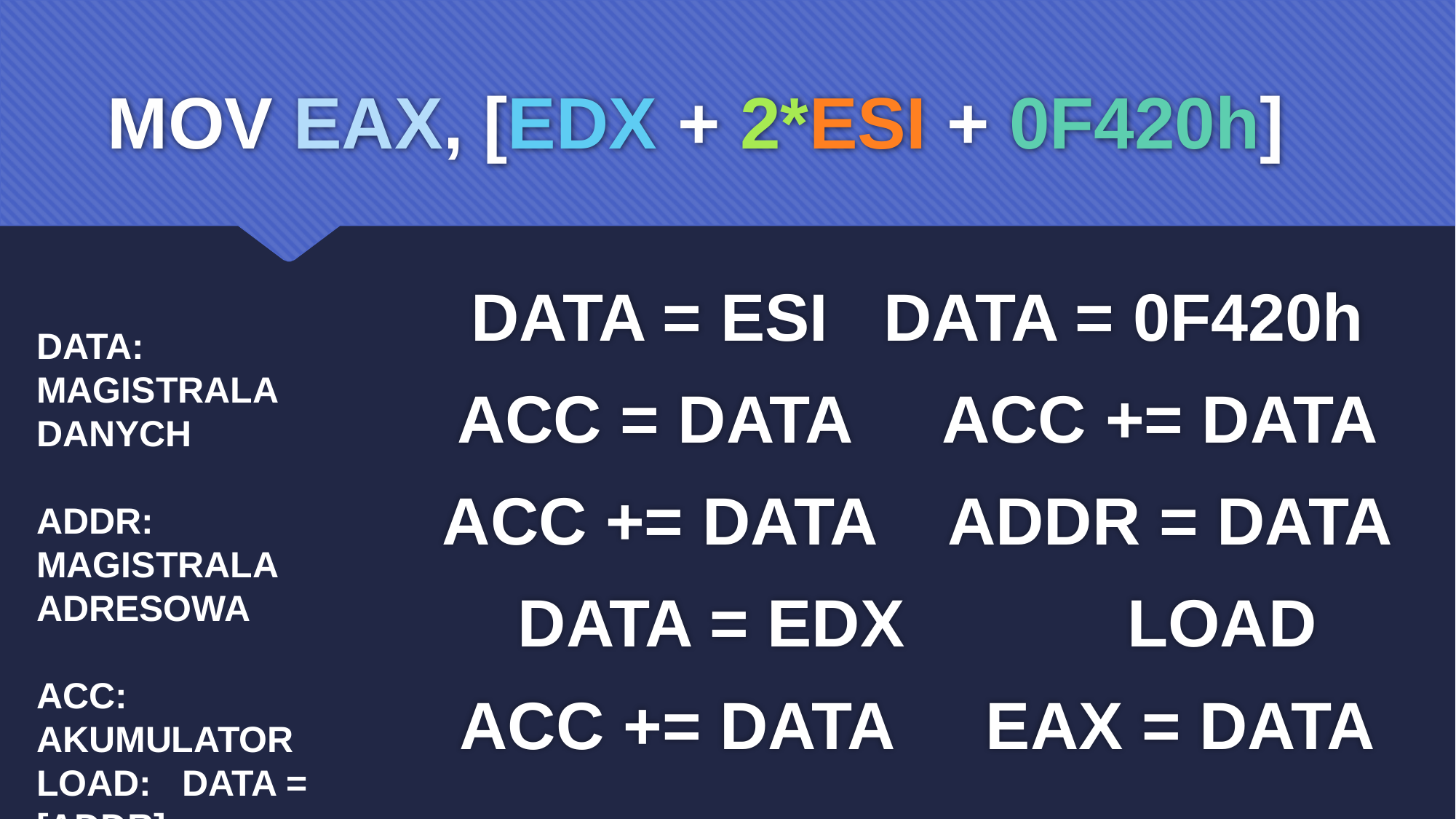

# MOV EAX, [EDX + 2*ESI + 0F420h]
DATA = ESI   DATA = 0F420h
ACC = DATA     ACC += DATA
ACC += DATA    ADDR = DATA
DATA = EDX            LOAD
ACC += DATA     EAX = DATA
DATA:
MAGISTRALA DANYCH

ADDR:
MAGISTRALA ADRESOWA

ACC:       AKUMULATOR
LOAD:   DATA = [ADDR]